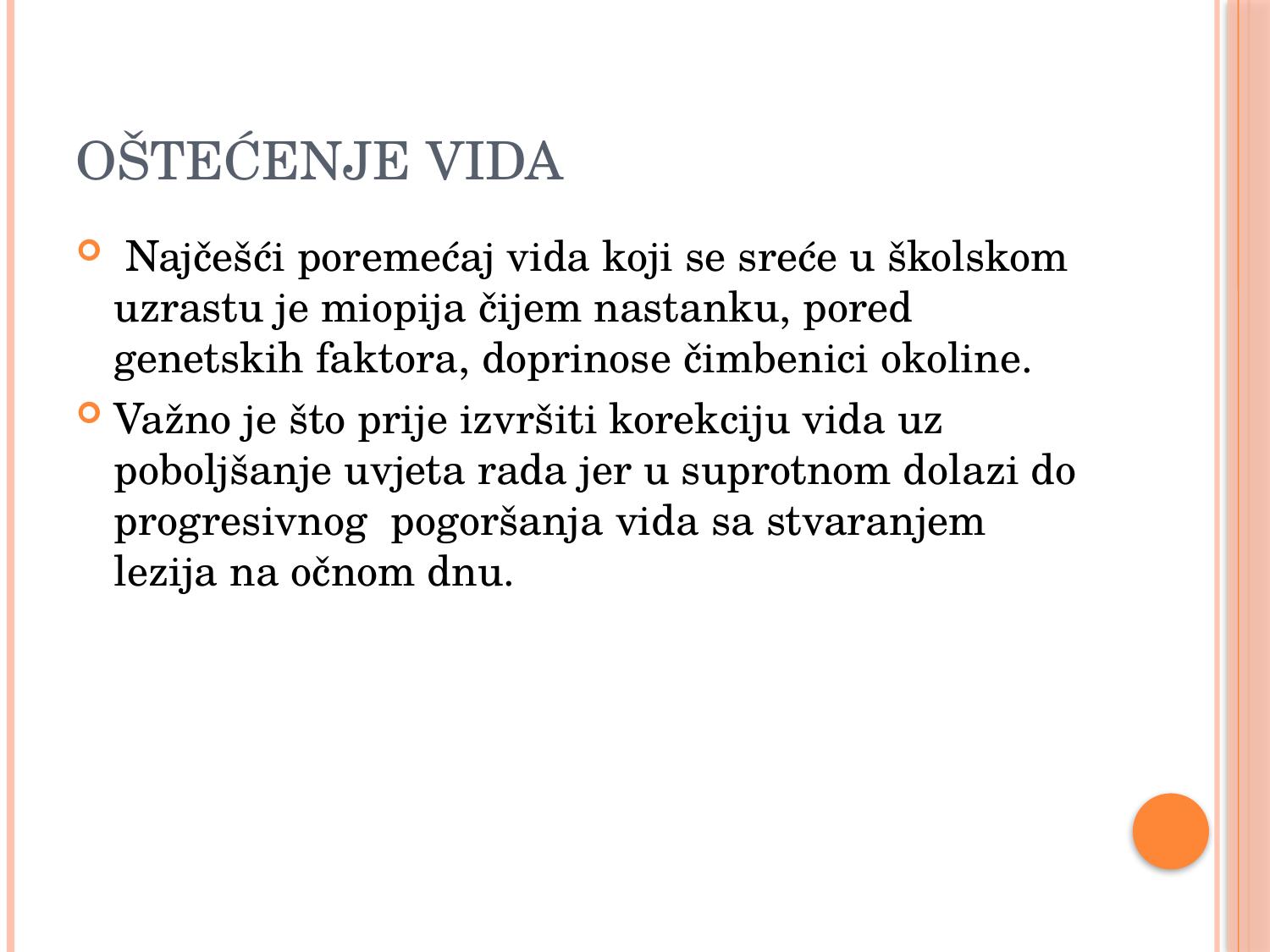

# Oštećenje vida
 Najčešći poremećaj vida koji se sreće u školskom uzrastu je miopija čijem nastanku, pored  genetskih faktora, doprinose čimbenici okoline.
Važno je što prije izvršiti korekciju vida uz poboljšanje uvjeta rada jer u suprotnom dolazi do progresivnog  pogoršanja vida sa stvaranjem lezija na očnom dnu.